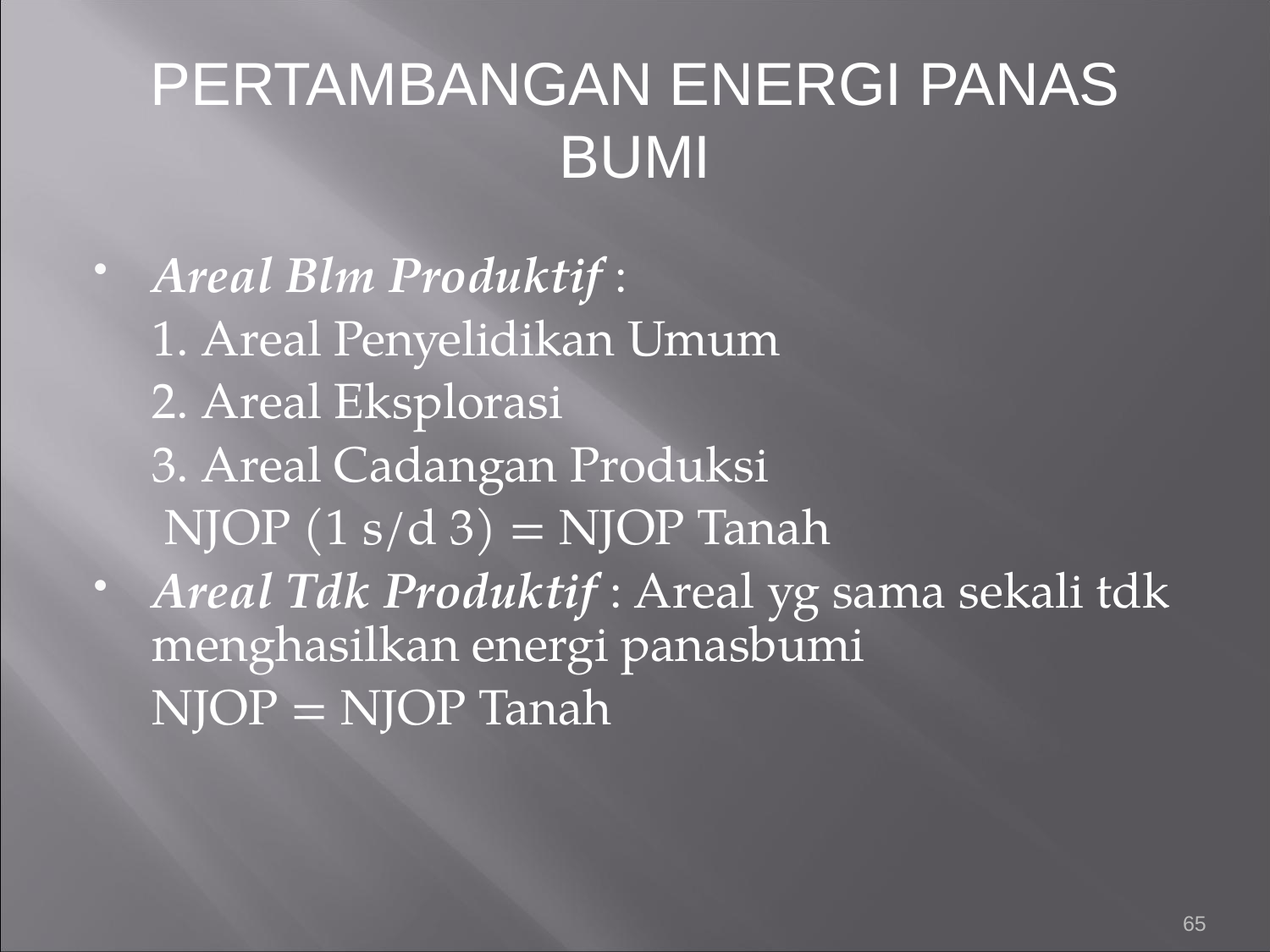

PERTAMBANGAN ENERGI PANAS BUMI
Areal Blm Produktif :
	1. Areal Penyelidikan Umum
	2. Areal Eksplorasi
	3. Areal Cadangan Produksi
	 NJOP (1 s/d 3) = NJOP Tanah
Areal Tdk Produktif : Areal yg sama sekali tdk menghasilkan energi panasbumi
 	NJOP = NJOP Tanah

65